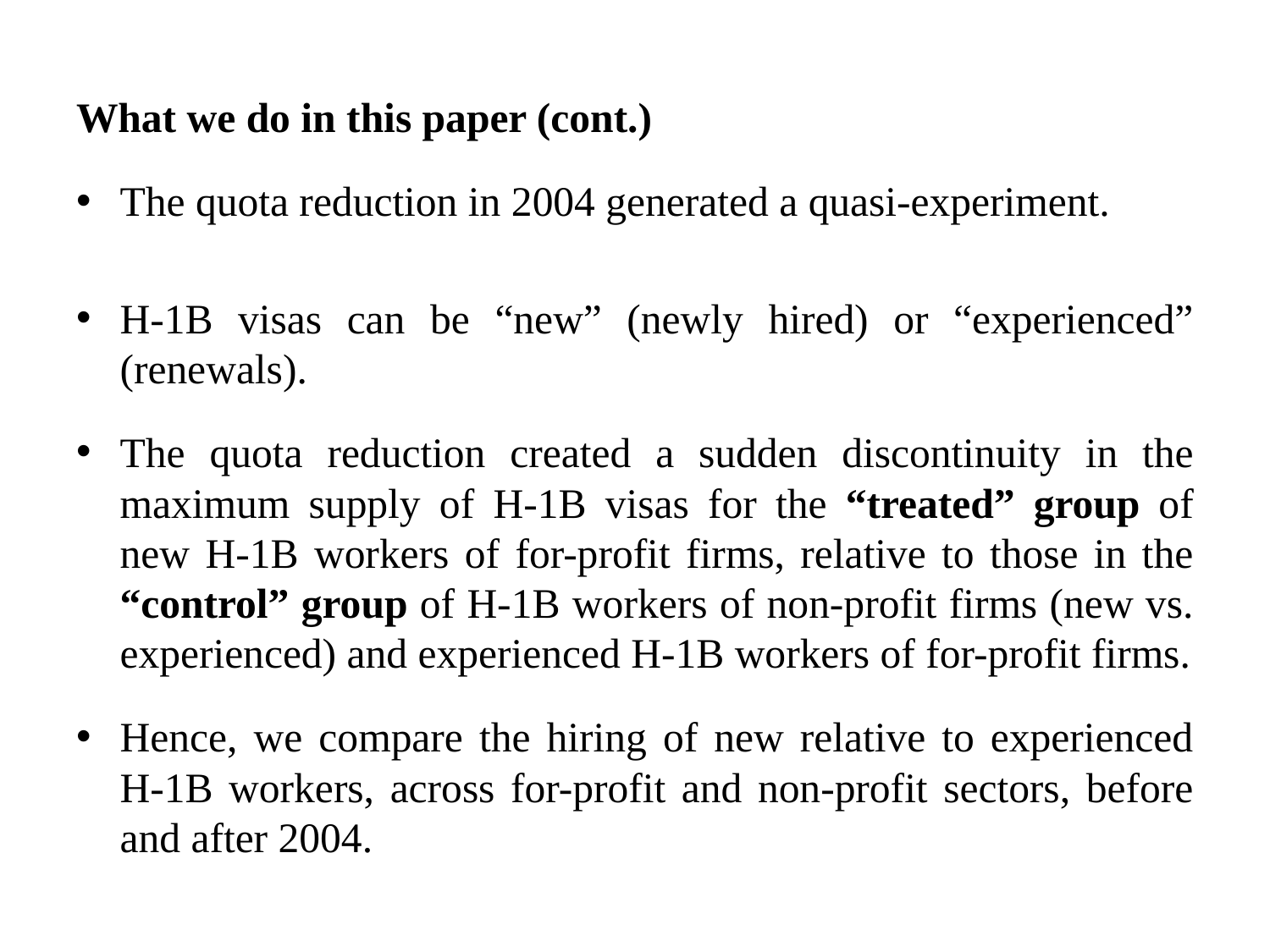

What we do in this paper (cont.)

The quota reduction in 2004 generated a quasi-experiment.

H-1B visas can be “new” (newly hired) or “experienced” (renewals).

The quota reduction created a sudden discontinuity in the maximum supply of H-1B visas for the “treated” group of new H-1B workers of for-profit firms, relative to those in the “control” group of H-1B workers of non-profit firms (new vs. experienced) and experienced H-1B workers of for-profit firms.

Hence, we compare the hiring of new relative to experienced H-1B workers, across for-profit and non-profit sectors, before and after 2004.